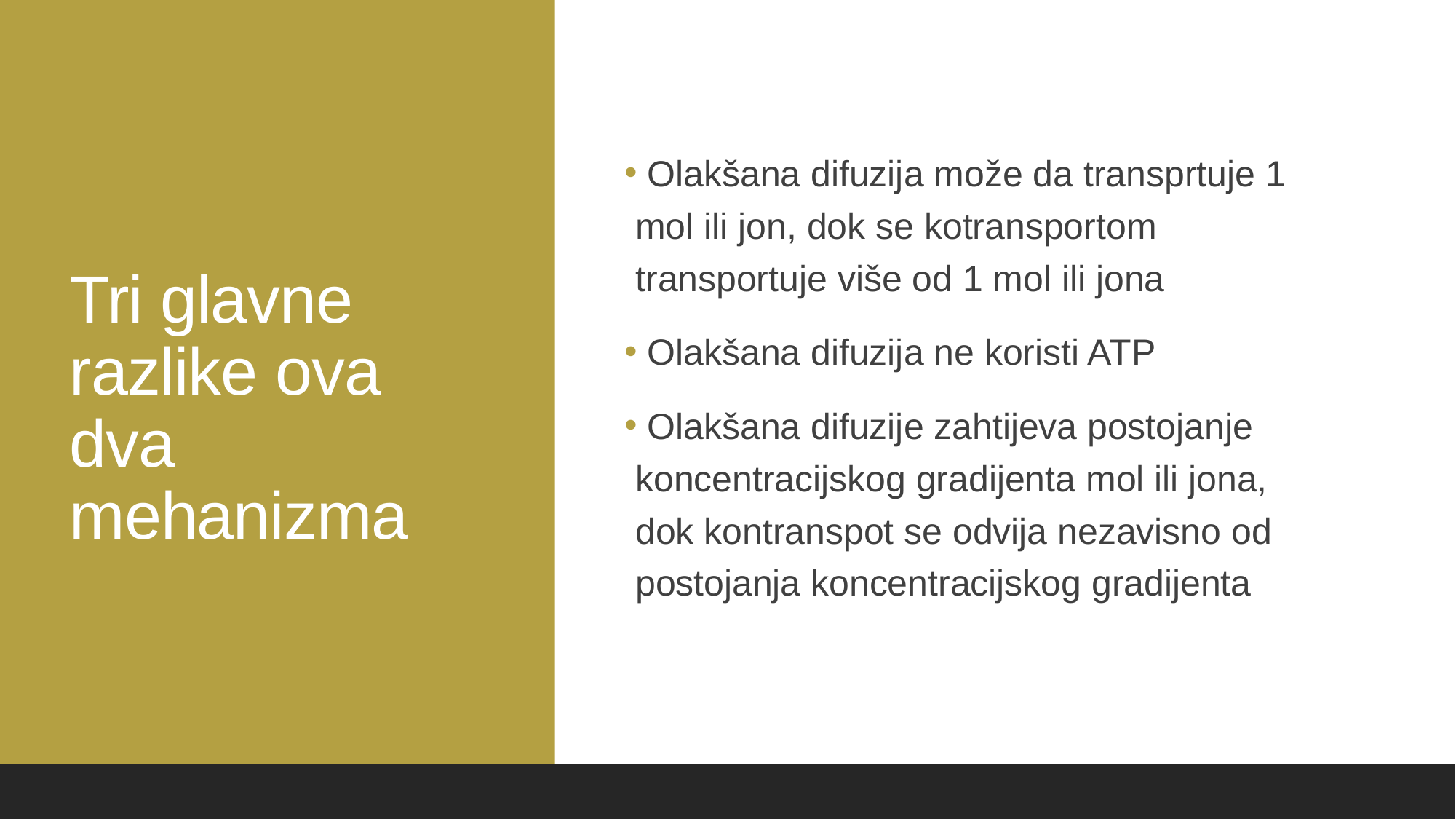

# Tri glavne razlike ova dva mehanizma
 Olakšana difuzija može da transprtuje 1 mol ili jon, dok se kotransportom transportuje više od 1 mol ili jona
 Olakšana difuzija ne koristi ATP
 Olakšana difuzije zahtijeva postojanje koncentracijskog gradijenta mol ili jona, dok kontranspot se odvija nezavisno od postojanja koncentracijskog gradijenta